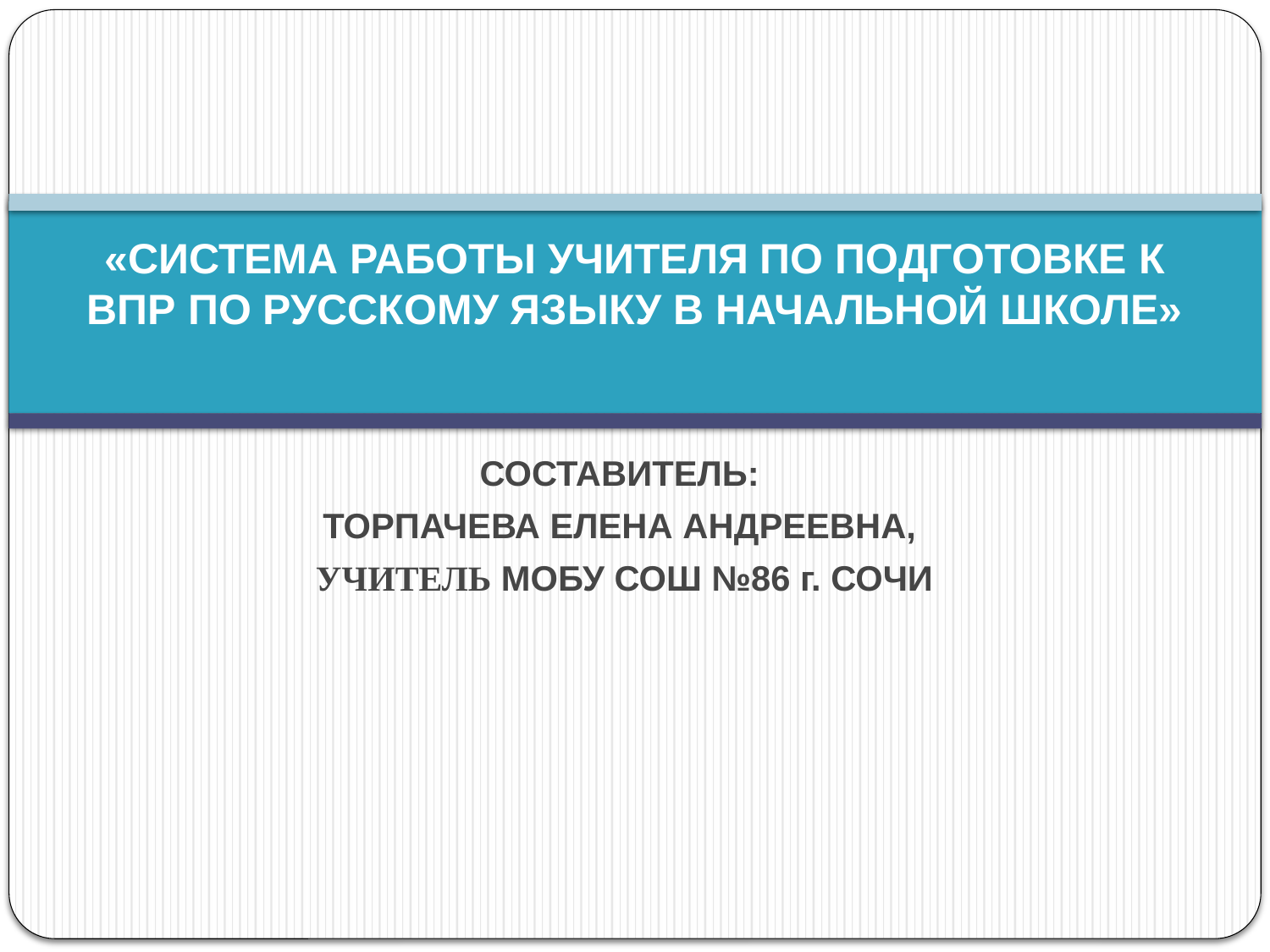

# «СИСТЕМА РАБОТЫ УЧИТЕЛЯ ПО ПОДГОТОВКЕ К ВПР ПО РУССКОМУ ЯЗЫКУ В НАЧАЛЬНОЙ ШКОЛЕ»
СОСТАВИТЕЛЬ:
ТОРПАЧЕВА ЕЛЕНА АНДРЕЕВНА,
УЧИТЕЛЬ МОБУ СОШ №86 г. СОЧИ